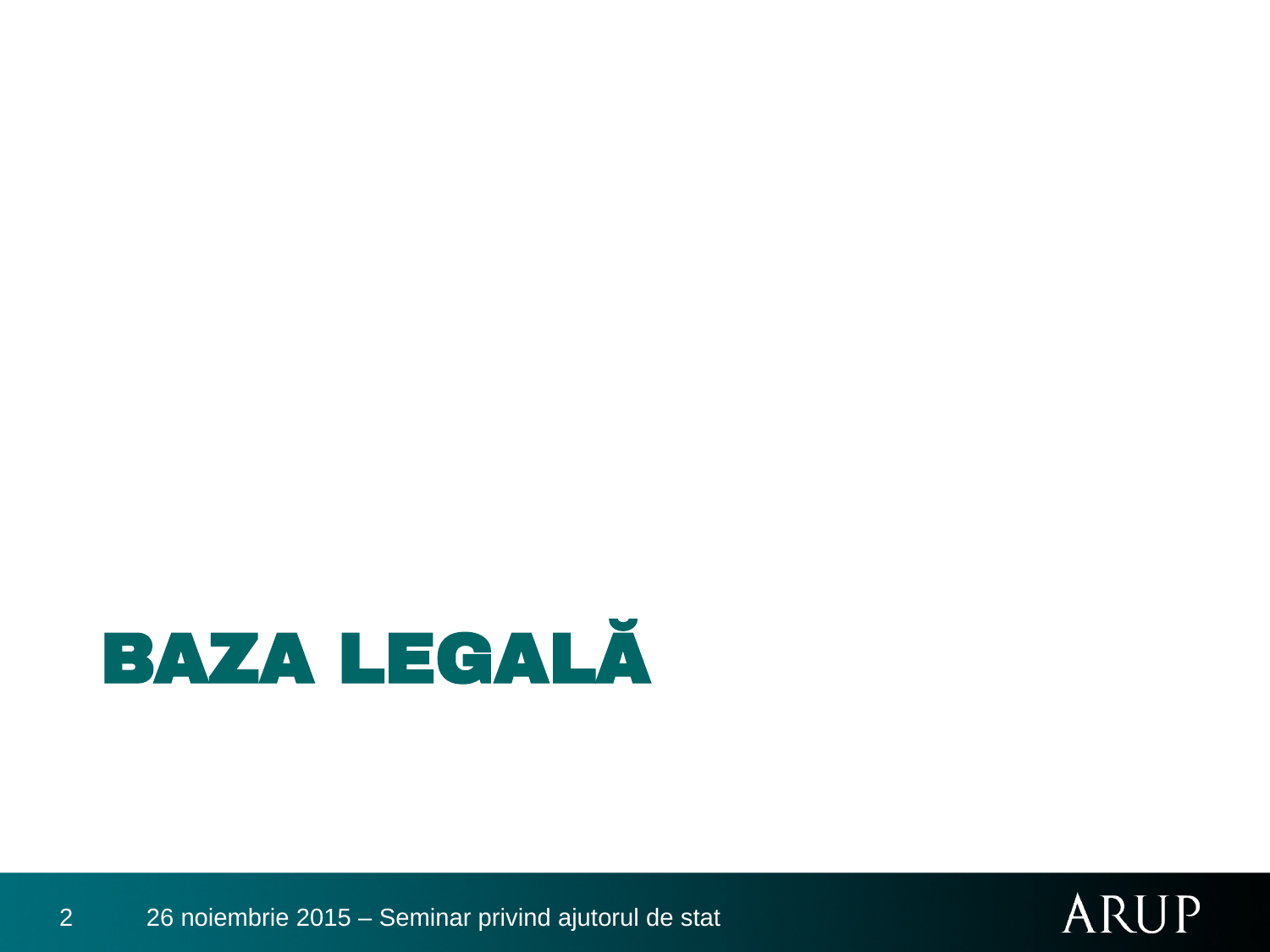

# BAZA LEGALĂ
2
26 noiembrie 2015 – Seminar privind ajutorul de stat